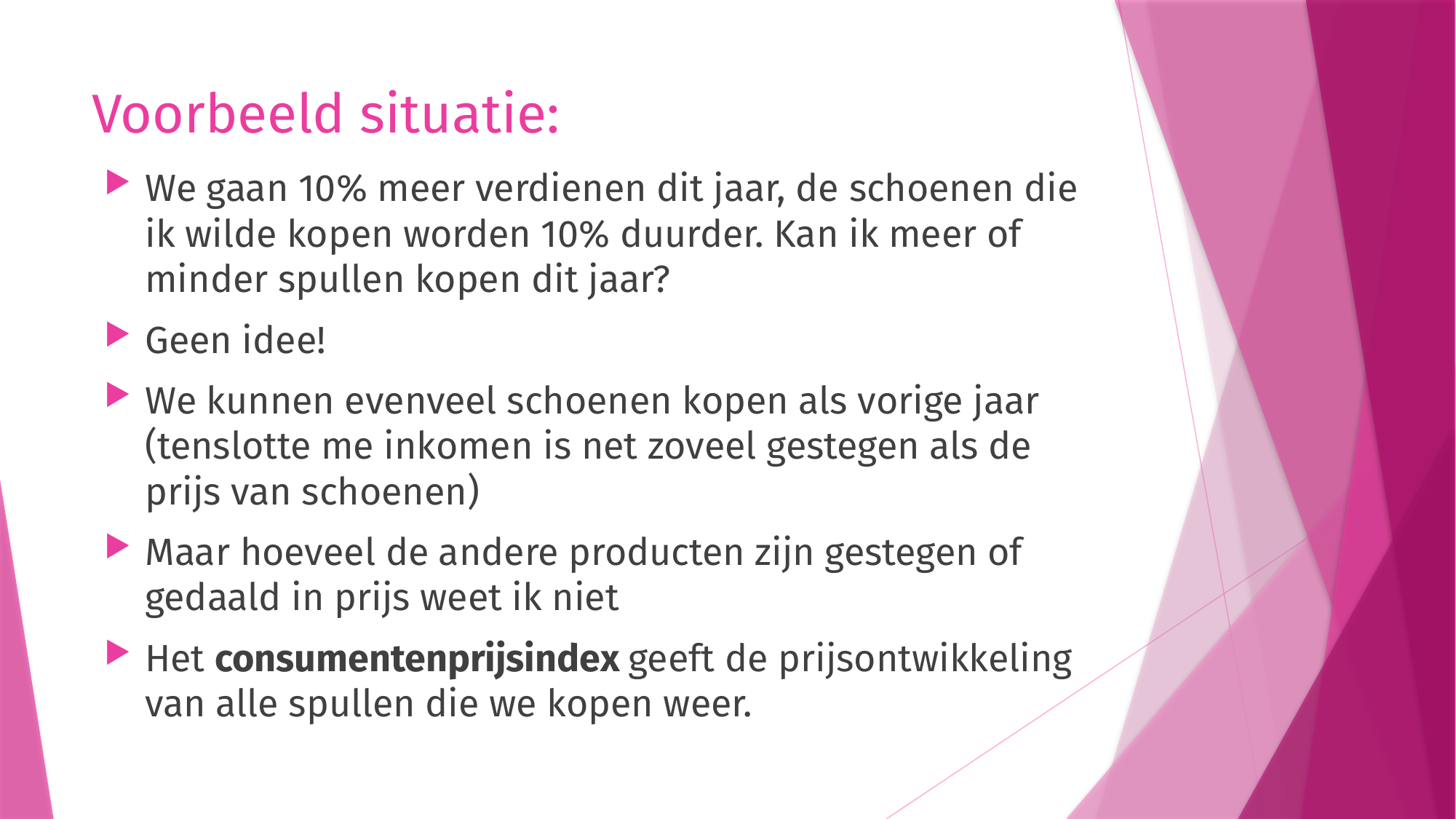

# Voorbeeld situatie:
We gaan 10% meer verdienen dit jaar, de schoenen die ik wilde kopen worden 10% duurder. Kan ik meer of minder spullen kopen dit jaar?
Geen idee!
We kunnen evenveel schoenen kopen als vorige jaar (tenslotte me inkomen is net zoveel gestegen als de prijs van schoenen)
Maar hoeveel de andere producten zijn gestegen of gedaald in prijs weet ik niet
Het consumentenprijsindex geeft de prijsontwikkeling van alle spullen die we kopen weer.